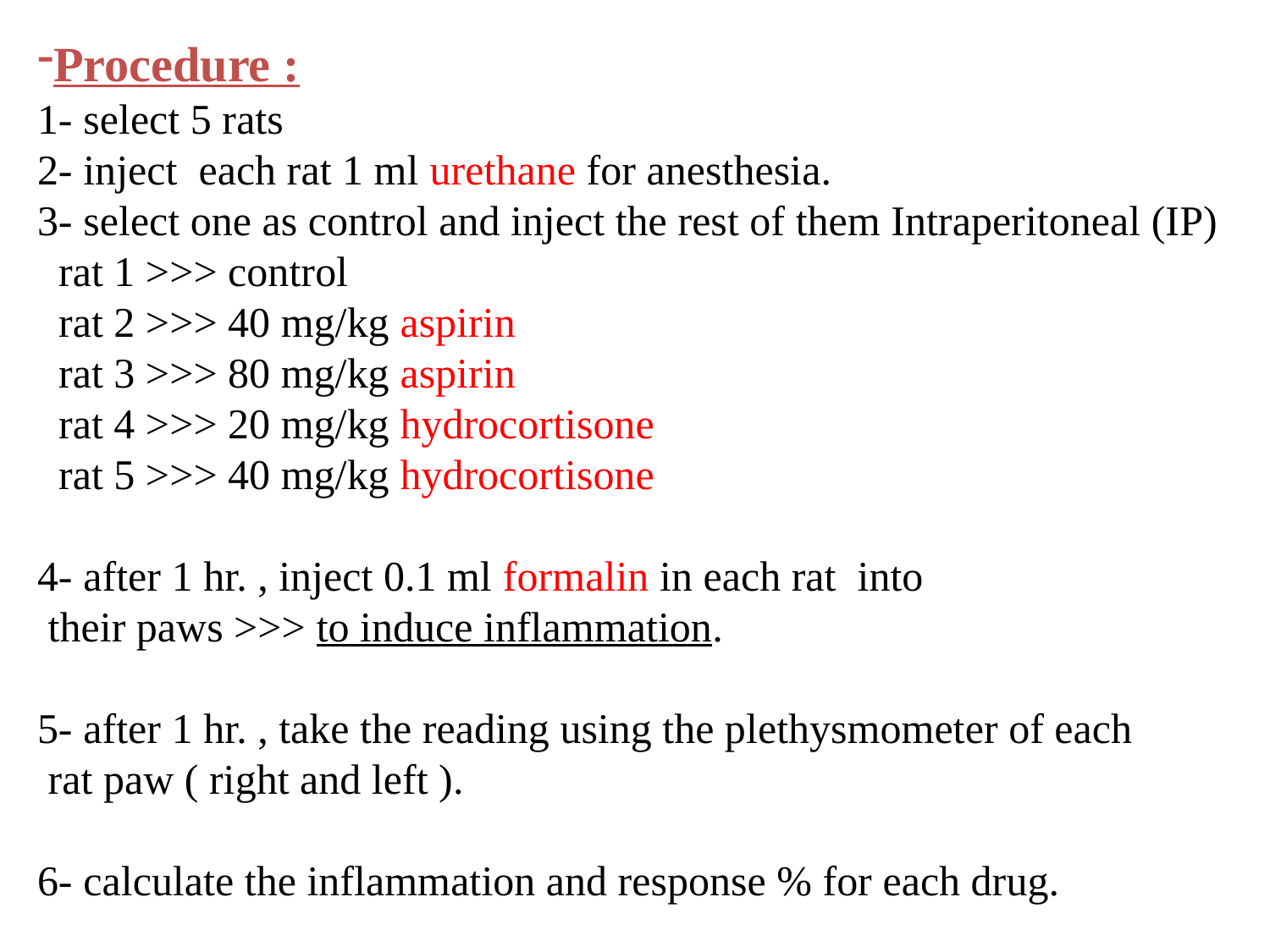

Procedure :
1- select 5 rats
2- inject  each rat 1 ml urethane for anesthesia.
3- select one as control and inject the rest of them Intraperitoneal (IP)
  rat 1 >>> control
  rat 2 >>> 40 mg/kg aspirin
  rat 3 >>> 80 mg/kg aspirin
  rat 4 >>> 20 mg/kg hydrocortisone
  rat 5 >>> 40 mg/kg hydrocortisone

4- after 1 hr. , inject 0.1 ml formalin in each rat  into
 their paws >>> to induce inflammation.

5- after 1 hr. , take the reading using the plethysmometer of each
 rat paw ( right and left ).

6- calculate the inflammation and response % for each drug.